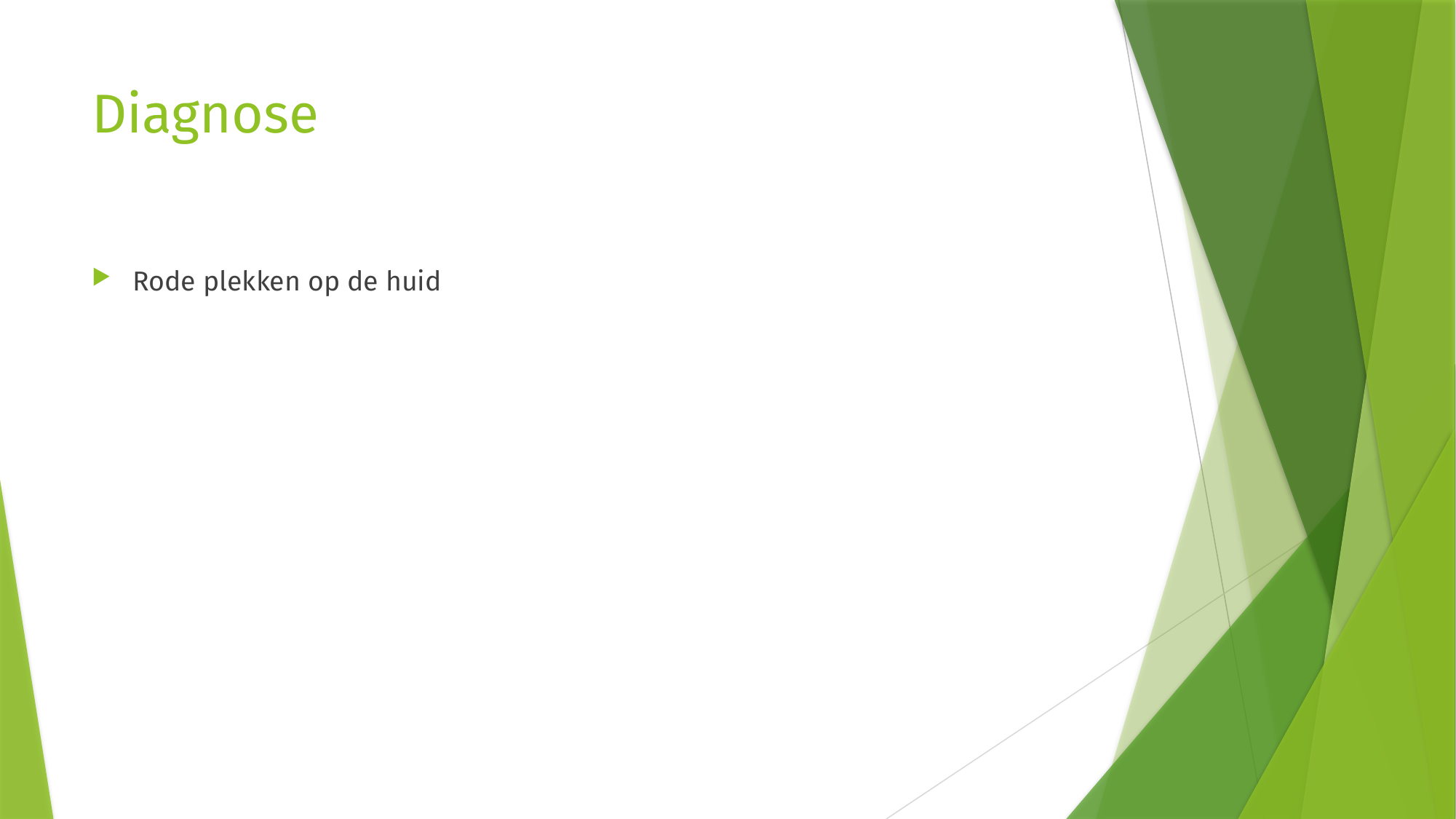

# Diagnose
Rode plekken op de huid